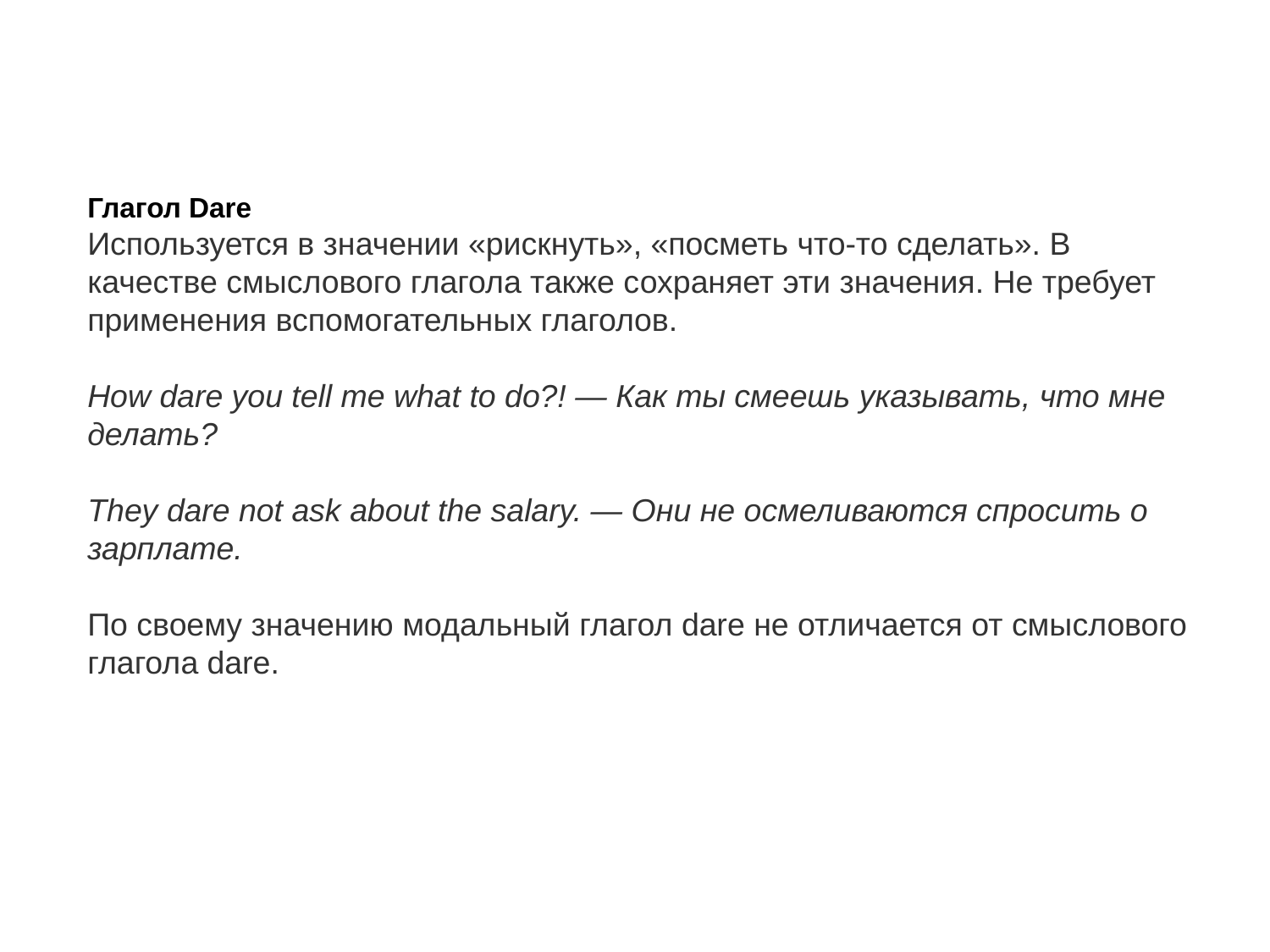

Глагол Dare
Используется в значении «рискнуть», «посметь что-то сделать». В качестве смыслового глагола также сохраняет эти значения. Не требует применения вспомогательных глаголов.

How dare you tell me what to do?! — Как ты смеешь указывать, что мне делать?

They dare not ask about the salary. — Они не осмеливаются спросить о зарплате.

По своему значению модальный глагол dare не отличается от смыслового глагола dare.